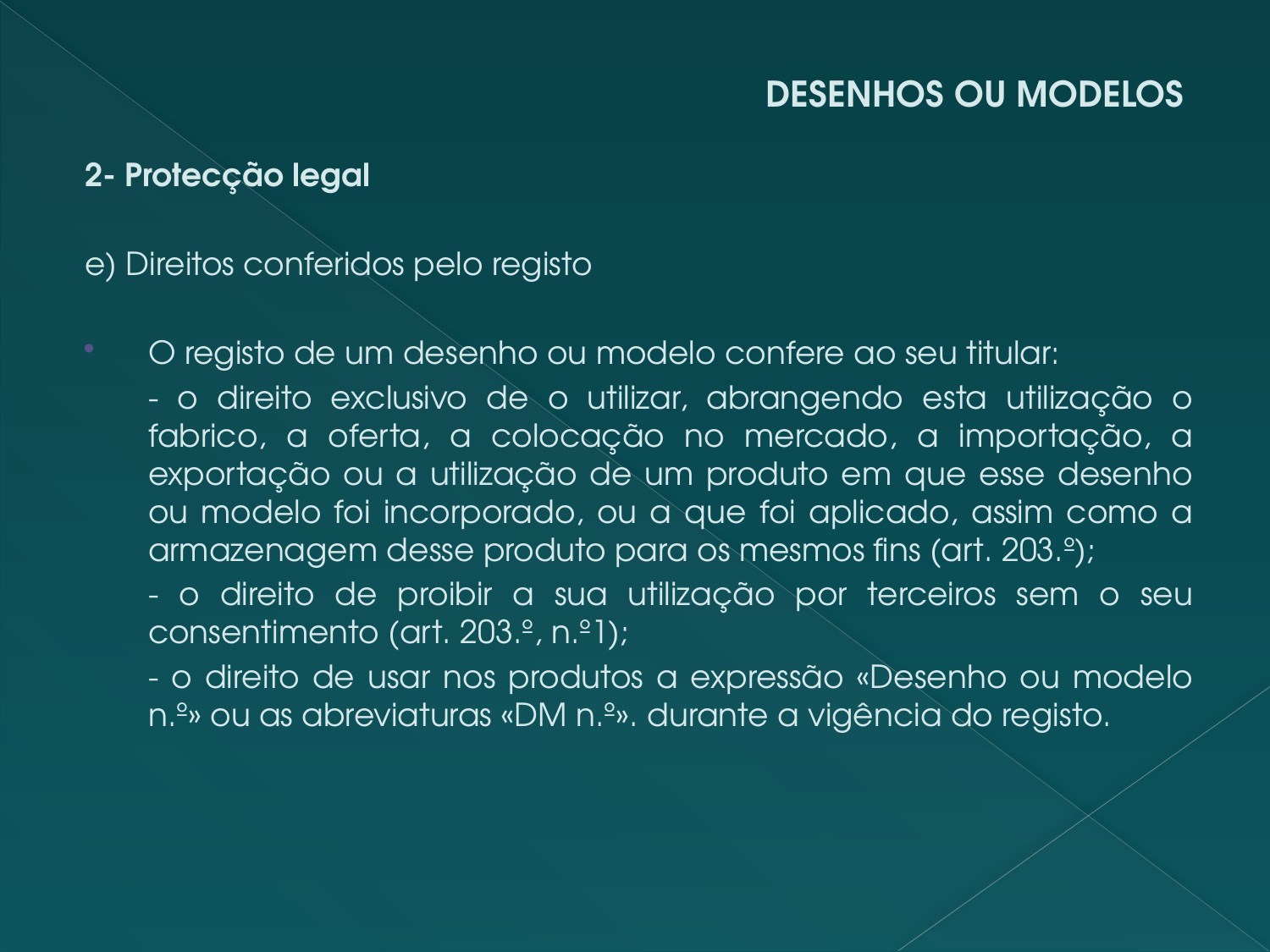

# DESENHOS OU MODELOS
2- Protecção legal

e) Direitos conferidos pelo registo

O registo de um desenho ou modelo confere ao seu titular:
	- o direito exclusivo de o utilizar, abrangendo esta utilização o fabrico, a oferta, a colocação no mercado, a importação, a exportação ou a utilização de um produto em que esse desenho ou modelo foi incorporado, ou a que foi aplicado, assim como a armazenagem desse produto para os mesmos fins (art. 203.º);
	- o direito de proibir a sua utilização por terceiros sem o seu consentimento (art. 203.º, n.º1);
	- o direito de usar nos produtos a expressão «Desenho ou modelo n.º» ou as abreviaturas «DM n.º». durante a vigência do registo.